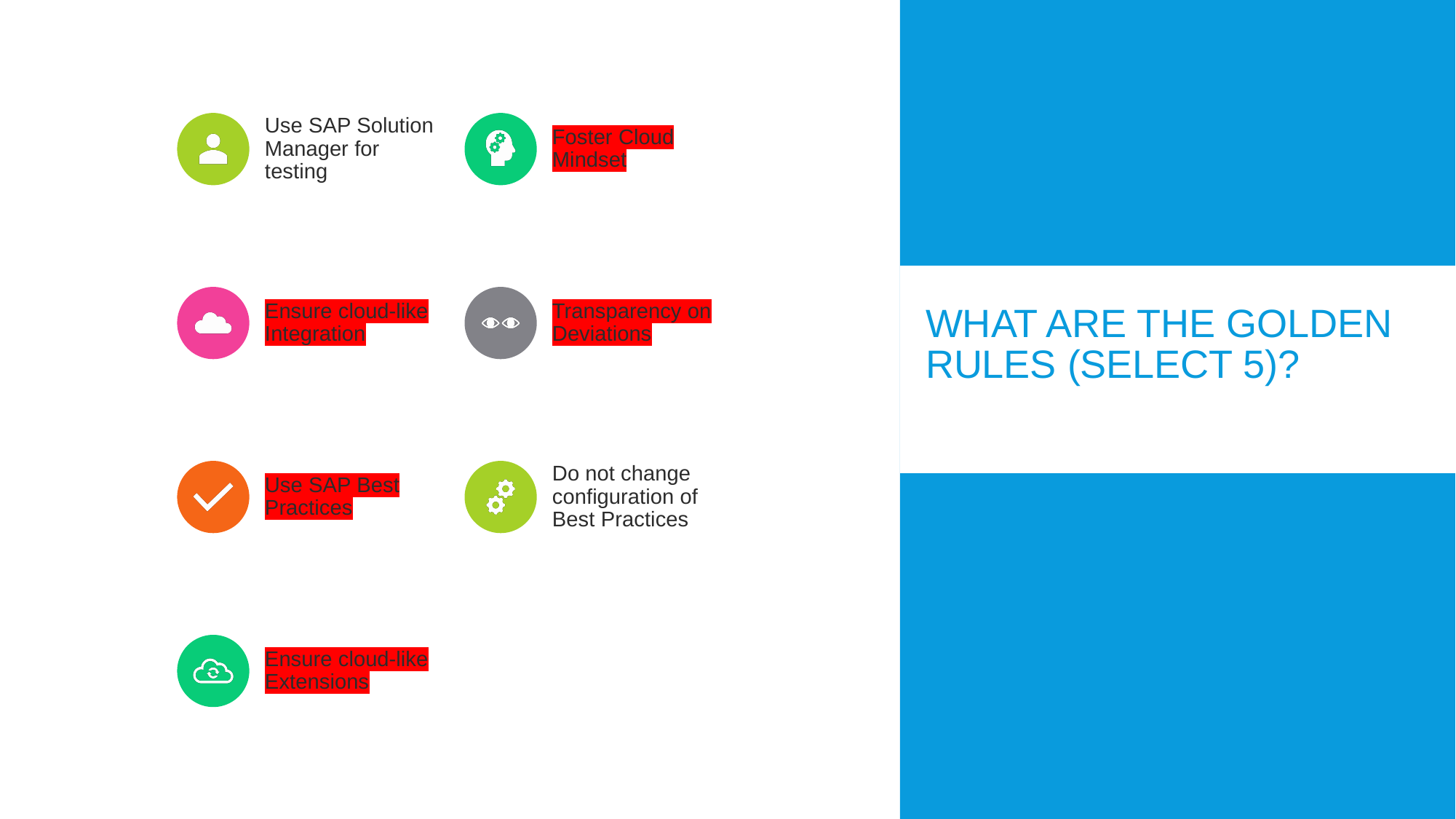

Use SAP Solution Manager for testing
Foster Cloud Mindset
Ensure cloud-like Integration
Transparency on Deviations
Use SAP Best Practices
Do not change configuration of Best Practices
Ensure cloud-like Extensions

# What are the Golden Rules (select 5)?